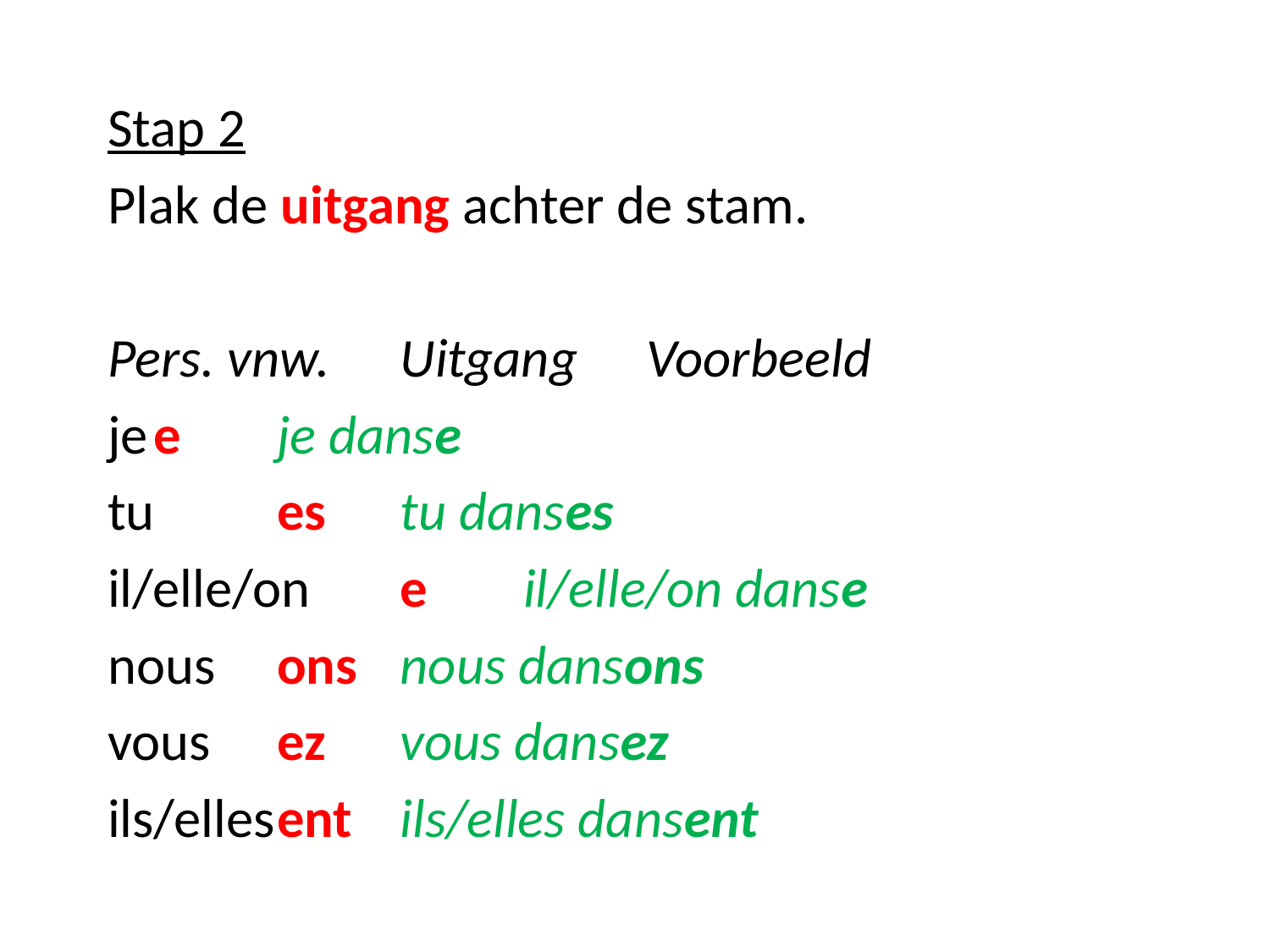

Stap 2
Plak de uitgang achter de stam.

Pers. vnw.		Uitgang	Voorbeeld
je				e		je danse
tu			es		tu danses
il/elle/on		e		il/elle/on danse
nous			ons		nous dansons
vous			ez		vous dansez
ils/elles		ent		ils/elles dansent